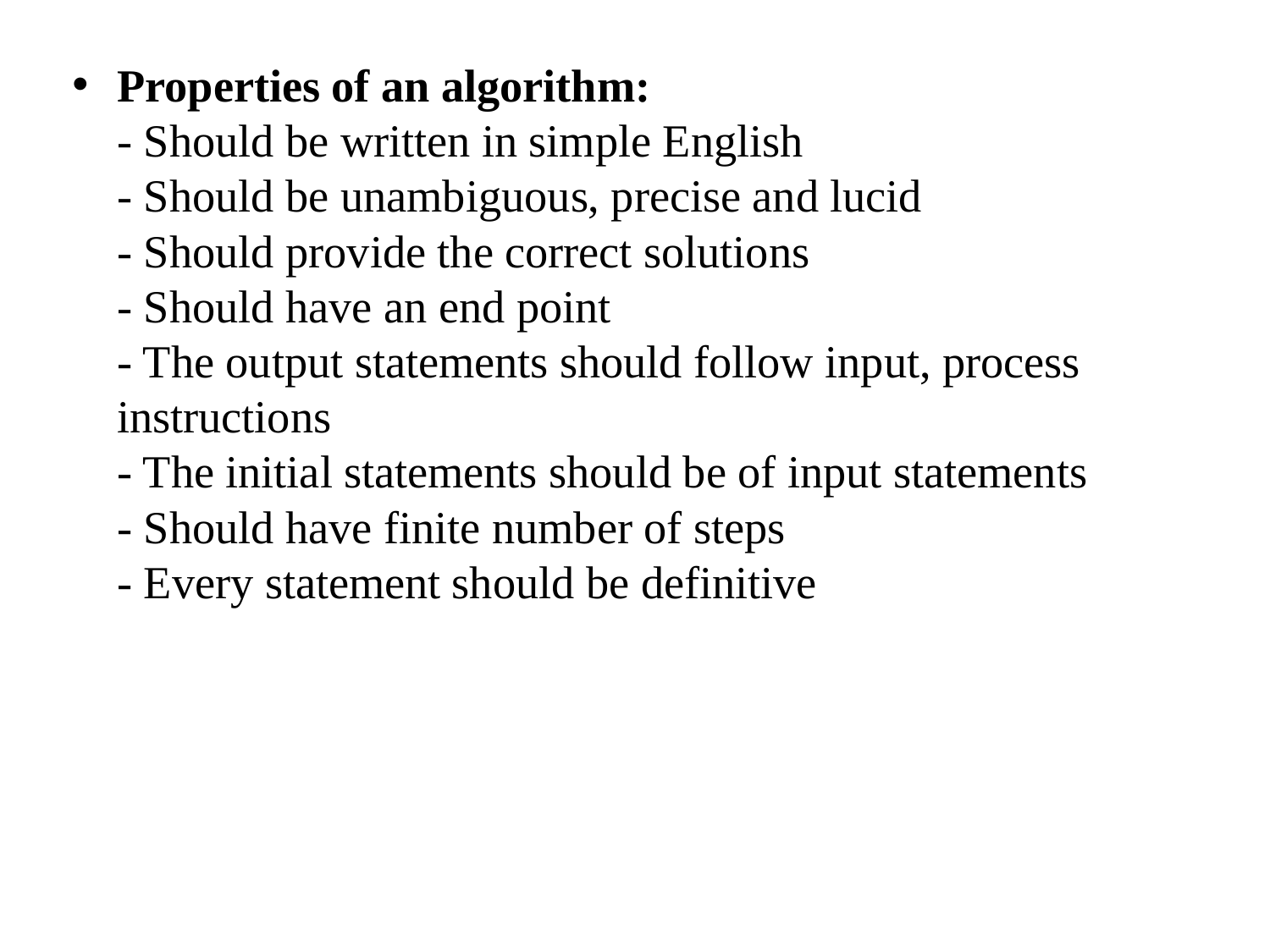

Properties of an algorithm:
- Should be written in simple English
- Should be unambiguous, precise and lucid
- Should provide the correct solutions 
- Should have an end point
- The output statements should follow input, process instructions
- The initial statements should be of input statements
- Should have finite number of steps
- Every statement should be definitive